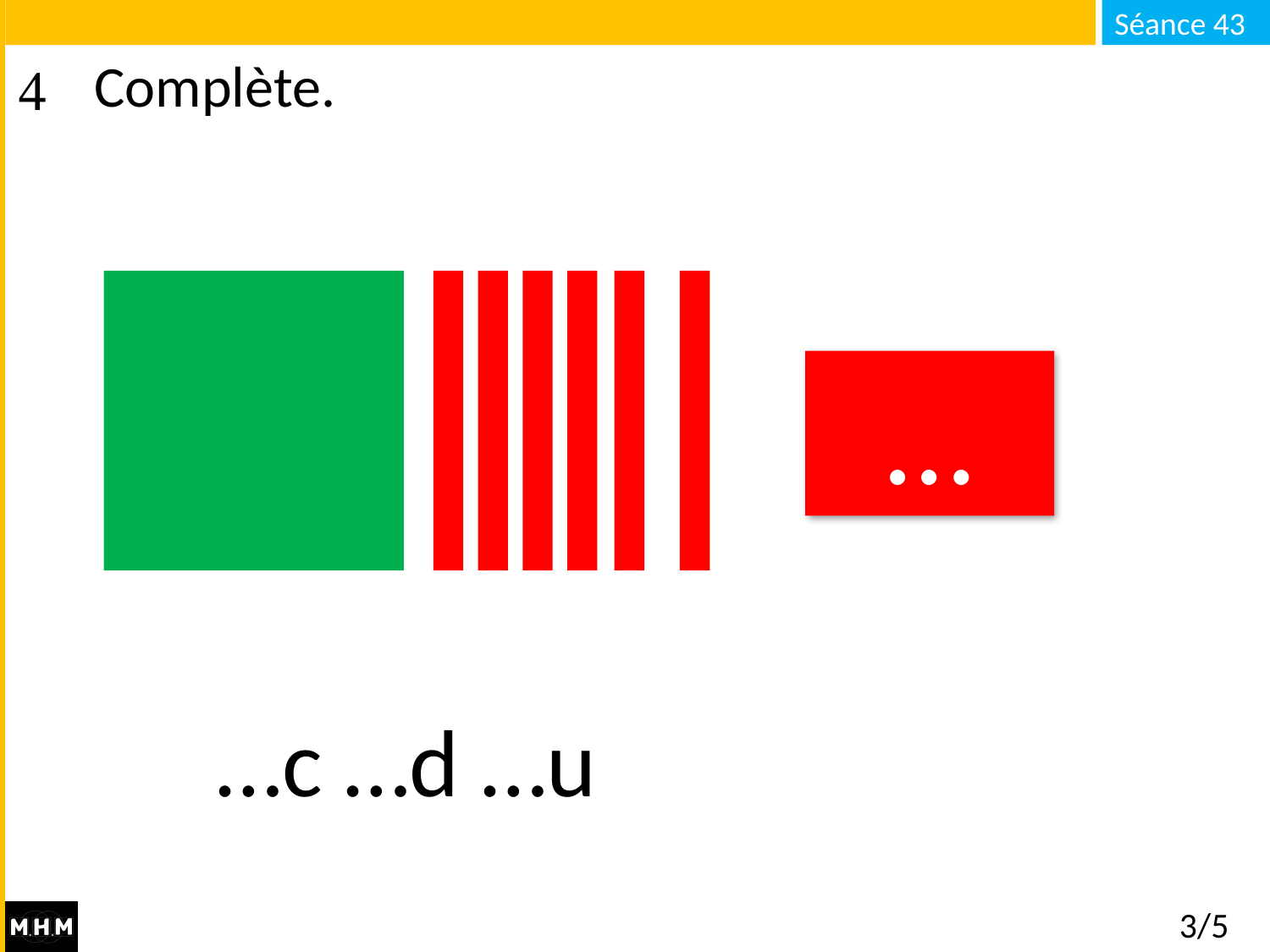

# Complète.

…
…c …d …u
3/5